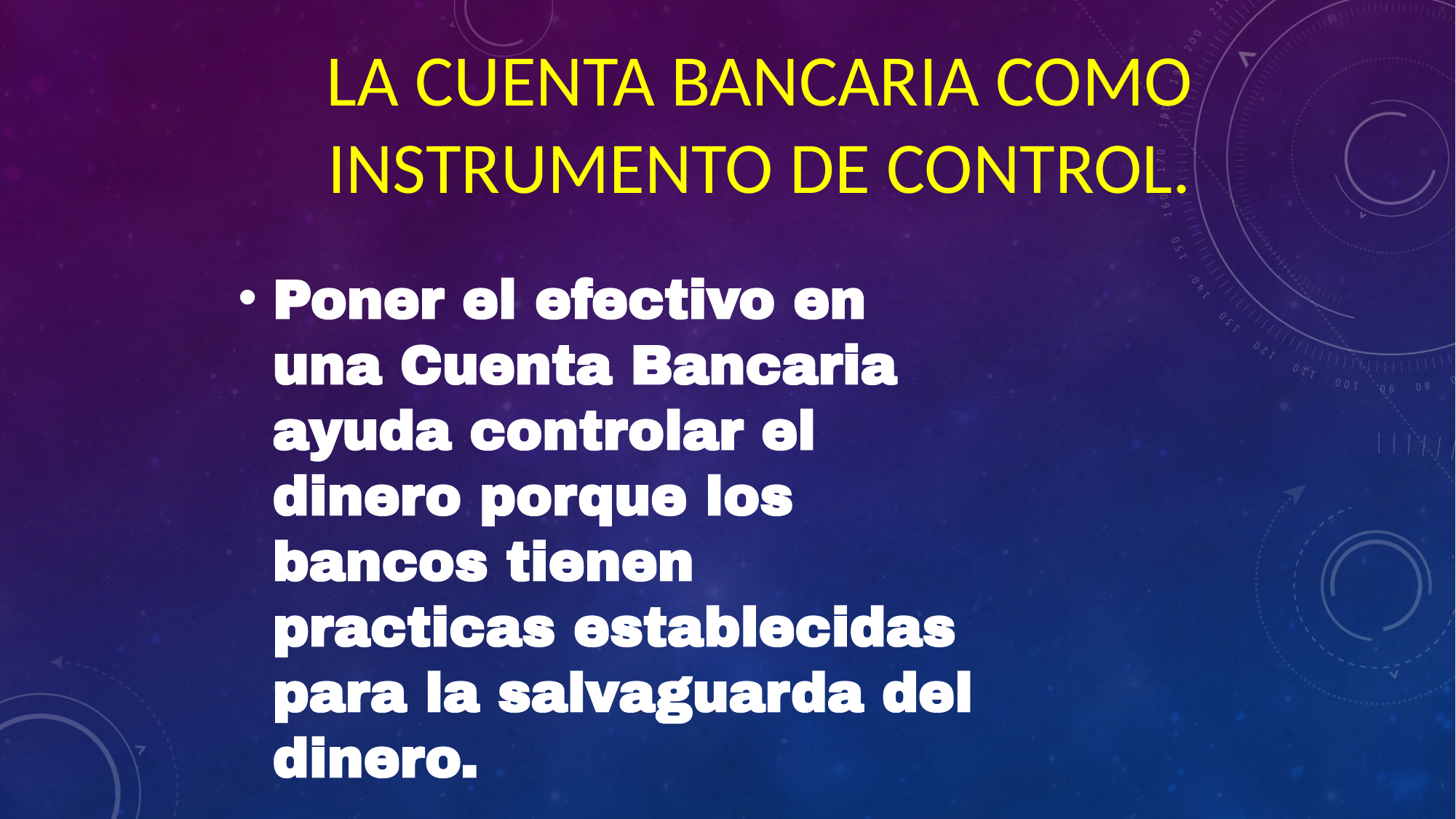

La cuenta Bancaria como instrumento de control.
Poner el efectivo en una Cuenta Bancaria ayuda controlar el dinero porque los bancos tienen practicas establecidas para la salvaguarda del dinero.